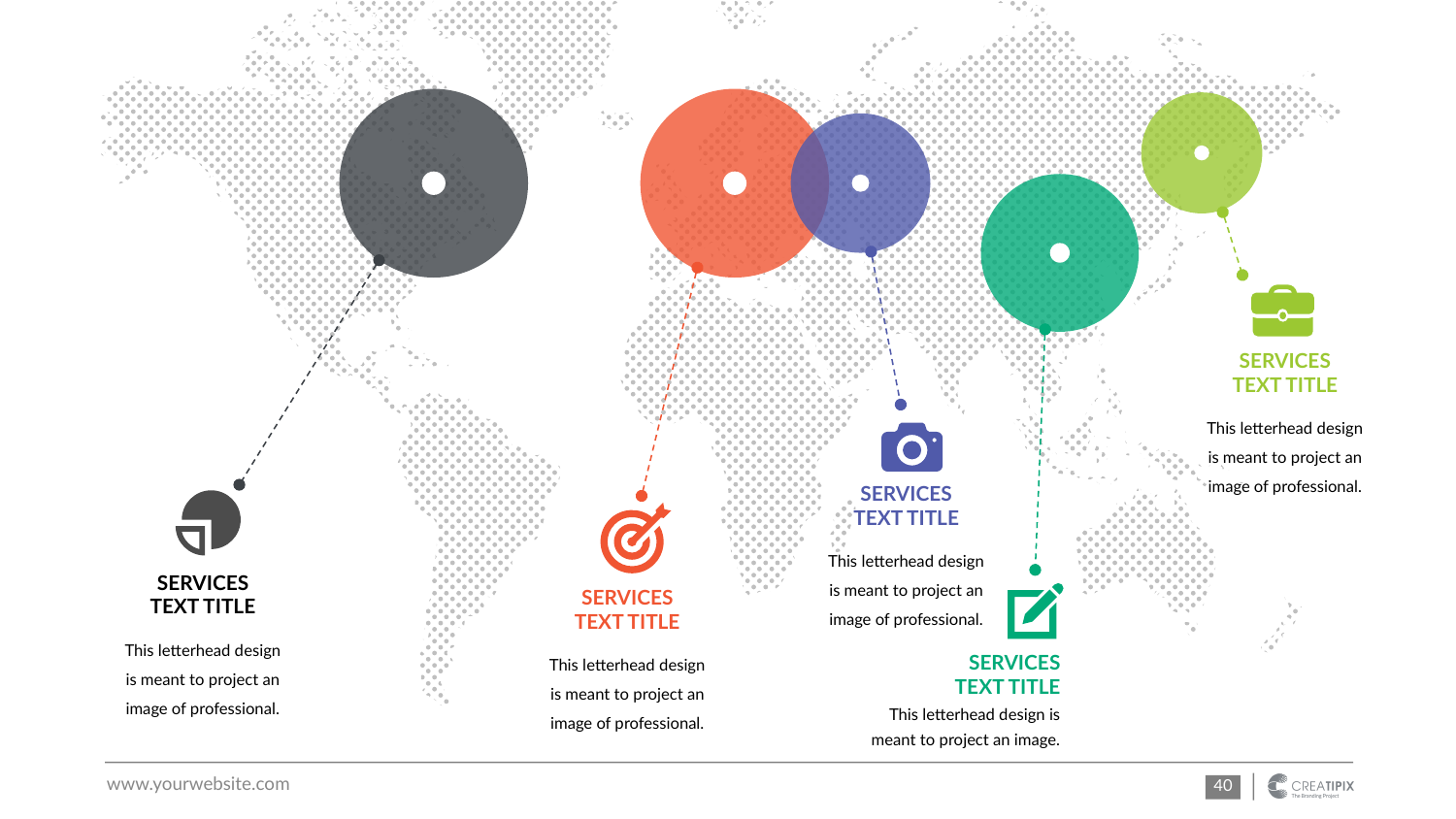

SERVICES TEXT TITLE
This letterhead design is meant to project an image of professional.

SERVICES TEXT TITLE

This letterhead design is meant to project an image of professional.
SERVICES TEXT TITLE

SERVICES TEXT TITLE
This letterhead design is meant to project an image of professional.
This letterhead design is meant to project an image of professional.
SERVICES TEXT TITLE
This letterhead design is meant to project an image.
40
www.yourwebsite.com